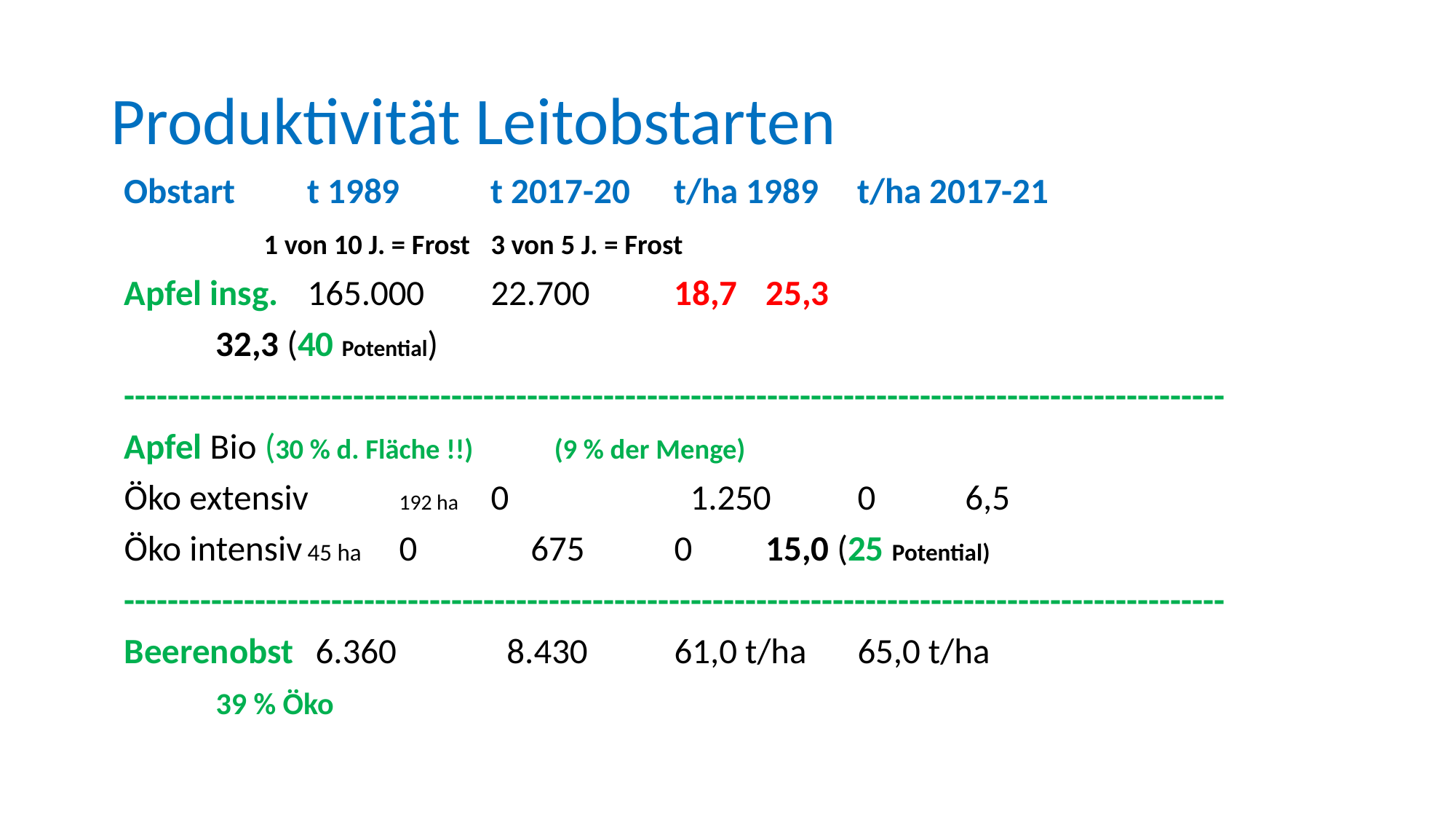

# Produktivität Leitobstarten
Obstart		t 1989		t 2017-20	t/ha 1989	t/ha 2017-21
						      1 von 10 J. = Frost	3 von 5 J. = Frost
Apfel insg.		165.000	22.700	18,7		25,3
									32,3 (40 Potential)
-----------------------------------------------------------------------------------------------------
Apfel Bio (30 % d. Fläche !!)	          (9 % der Menge)
Öko extensiv	192 ha	0		  1.250 	0		  6,5
Öko intensiv	45 ha	0		     675    	0		15,0 (25 Potential)
-----------------------------------------------------------------------------------------------------
Beerenobst		 6.360	  	  8.430		61,0 t/ha	65,0 t/ha
									39 % Öko